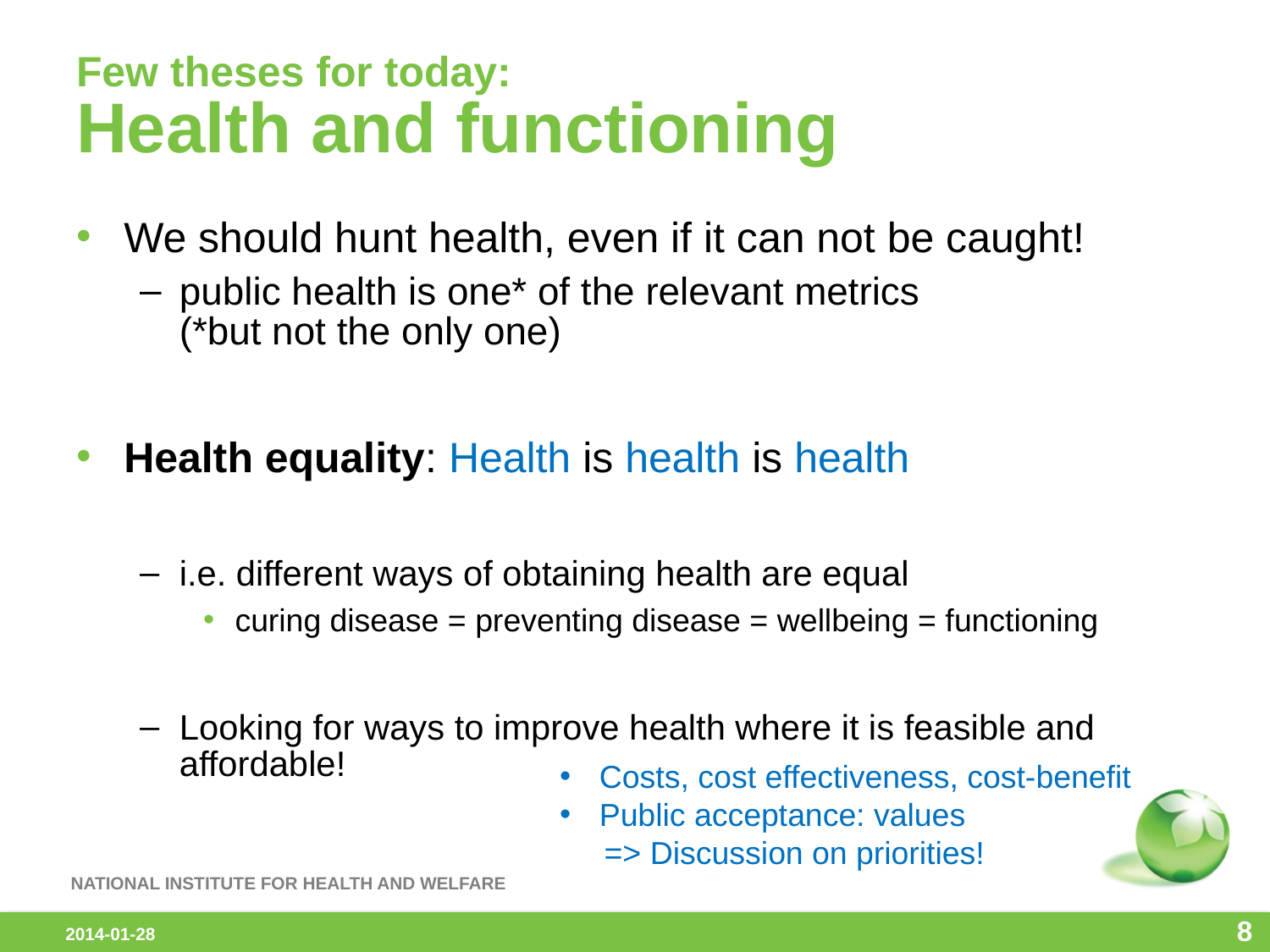

# Few theses for today: Health and functioning
We should hunt health, even if it can not be caught!
public health is one* of the relevant metrics
(*but not the only one)

Health equality: Health is health is health

i.e. different ways of obtaining health are equal
curing disease = preventing disease = wellbeing = functioning

Looking for ways to improve health where it is feasible and affordable!

Costs, cost effectiveness, cost-benefit
Public acceptance: values
     => Discussion on priorities!
8
2014-01-28